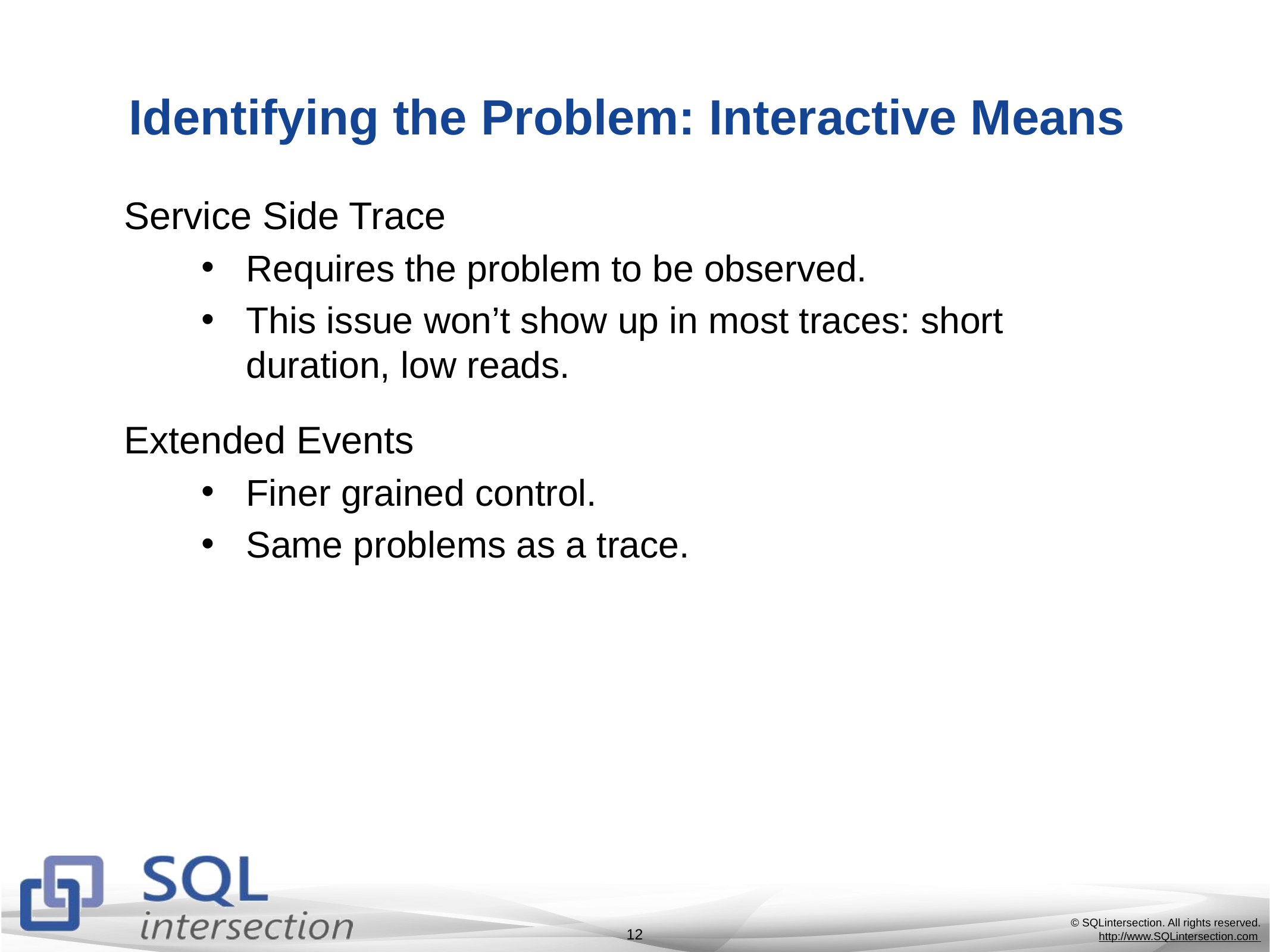

# Identifying the Problem: Interactive Means
Service Side Trace
Requires the problem to be observed.
This issue won’t show up in most traces: short duration, low reads.
Extended Events
Finer grained control.
Same problems as a trace.